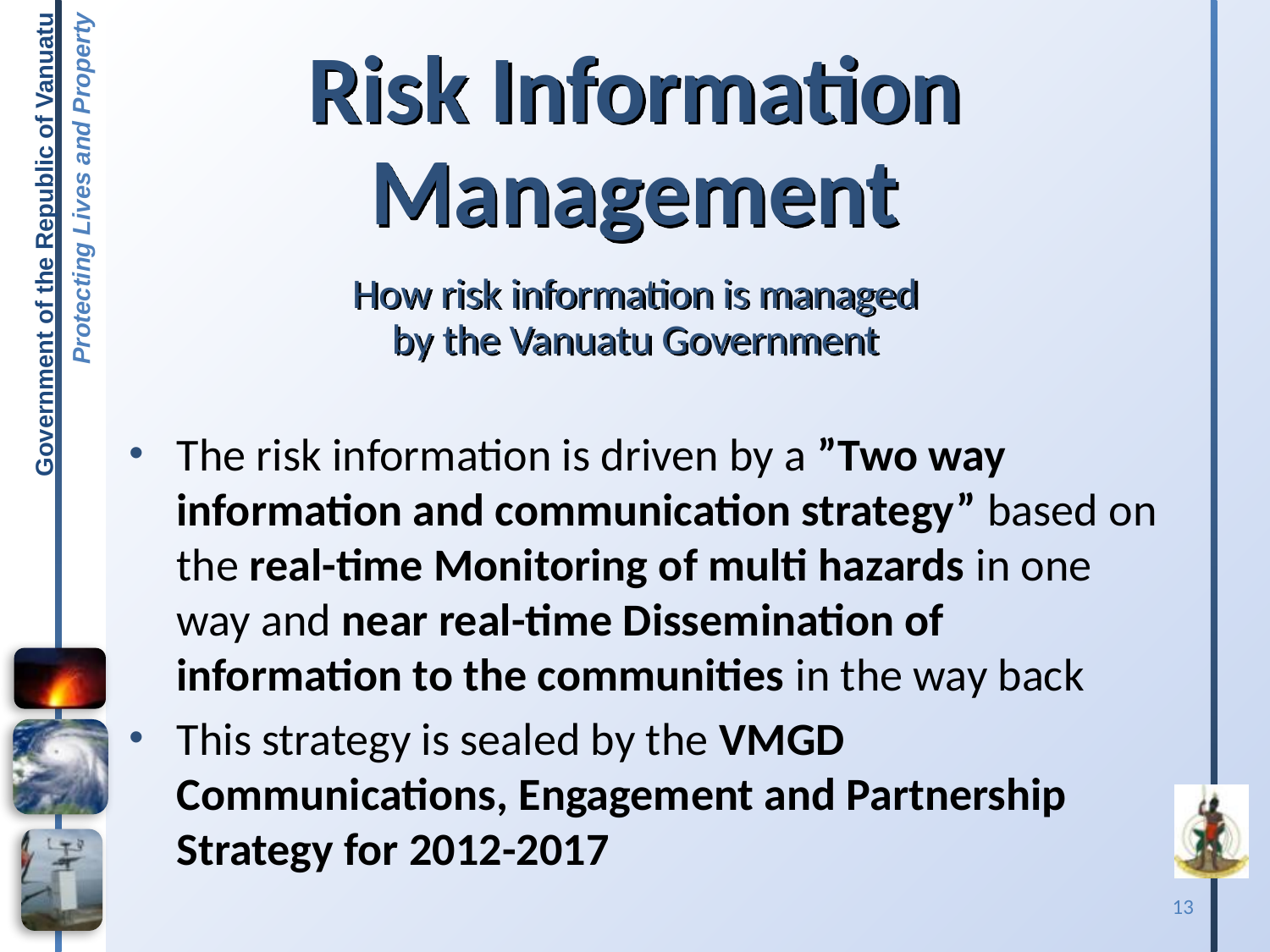

# Risk Information Management
How risk information is managed
by the Vanuatu Government
The risk information is driven by a ”Two way information and communication strategy” based on the real-time Monitoring of multi hazards in one way and near real-time Dissemination of information to the communities in the way back
This strategy is sealed by the VMGD Communications, Engagement and Partnership Strategy for 2012-2017
13